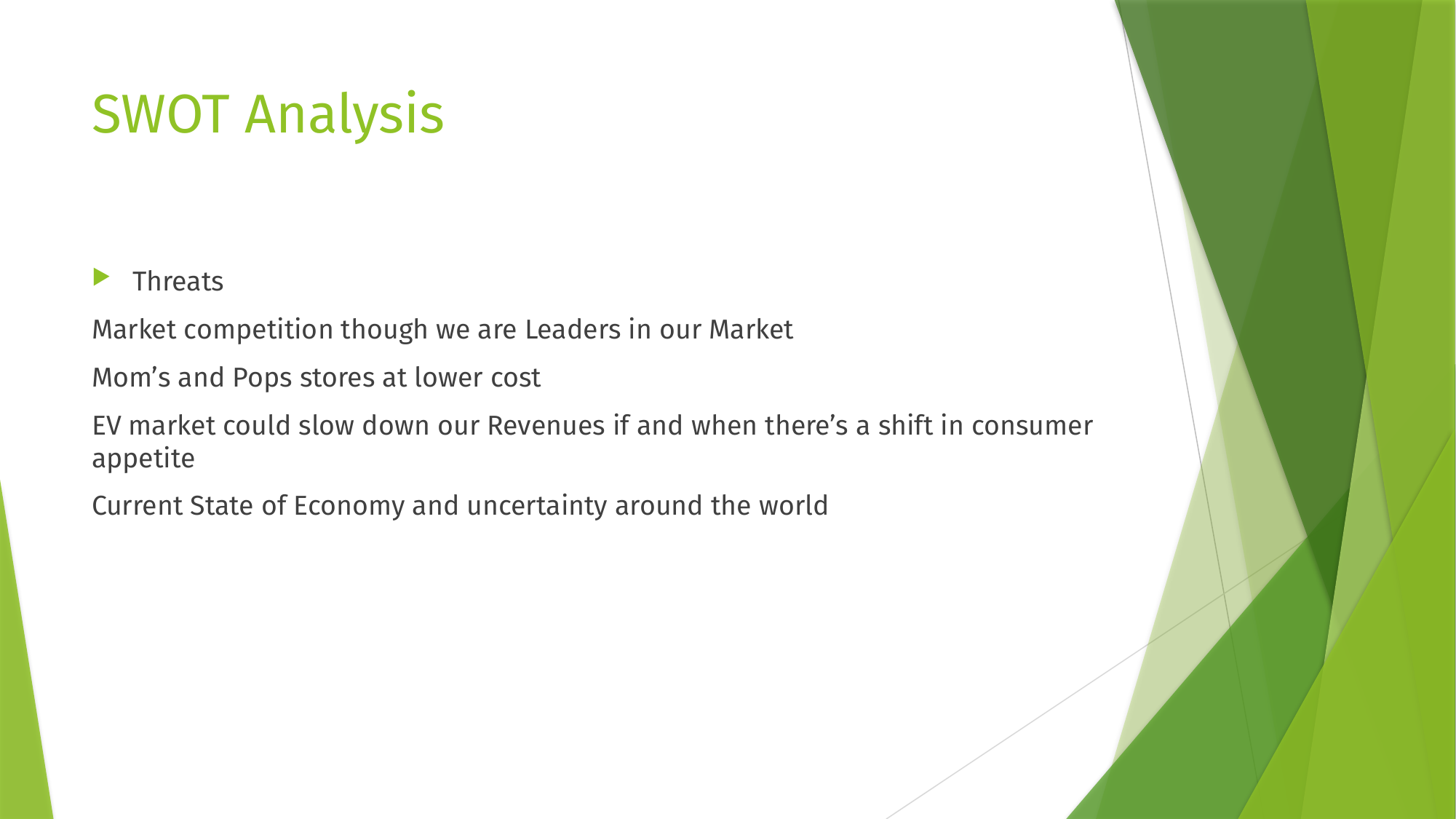

# SWOT Analysis
Threats
Market competition though we are Leaders in our Market
Mom’s and Pops stores at lower cost
EV market could slow down our Revenues if and when there’s a shift in consumer appetite
Current State of Economy and uncertainty around the world